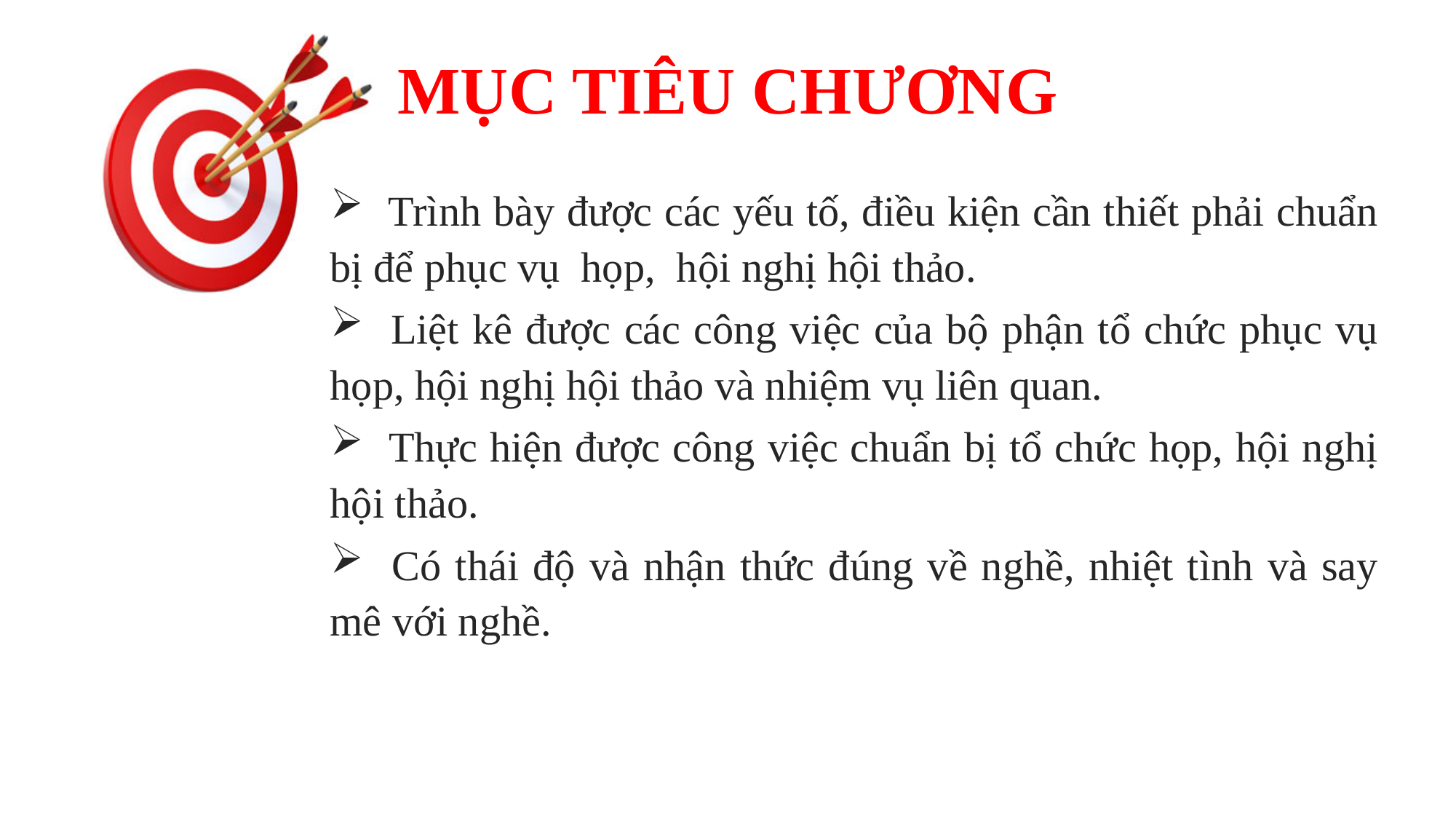

Trình bày được các yếu tố, điều kiện cần thiết phải chuẩn bị để phục vụ  họp,  hội nghị hội thảo.
  Liệt kê được các công việc của bộ phận tổ chức phục vụ họp, hội nghị hội thảo và nhiệm vụ liên quan.
  Thực hiện được công việc chuẩn bị tổ chức họp, hội nghị hội thảo.
  Có thái độ và nhận thức đúng về nghề, nhiệt tình và say mê với nghề.